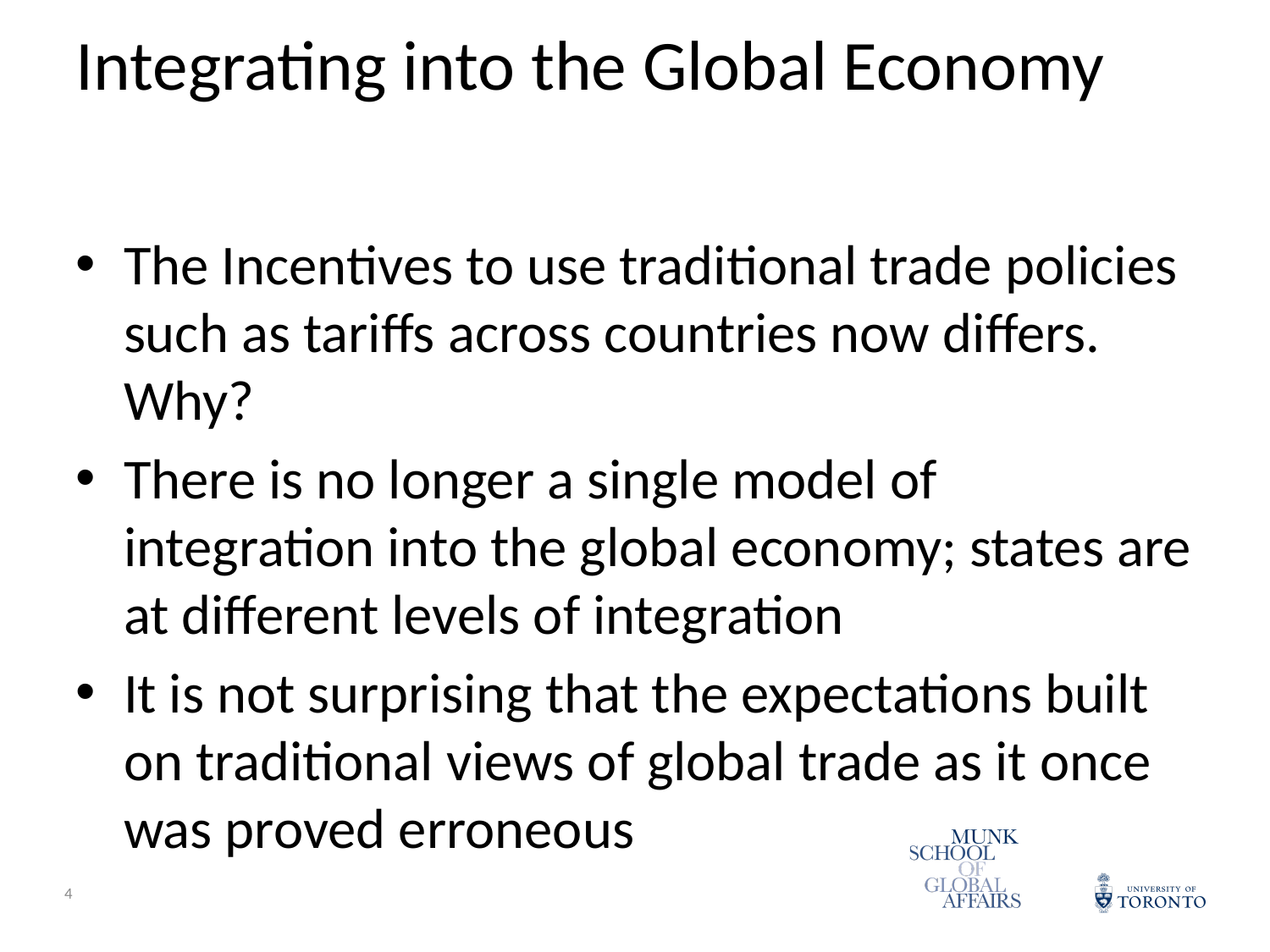

# Integrating into the Global Economy

The Incentives to use traditional trade policies such as tariffs across countries now differs.  Why?
There is no longer a single model of integration into the global economy; states are at different levels of integration
It is not surprising that the expectations built on traditional views of global trade as it once was proved erroneous
4